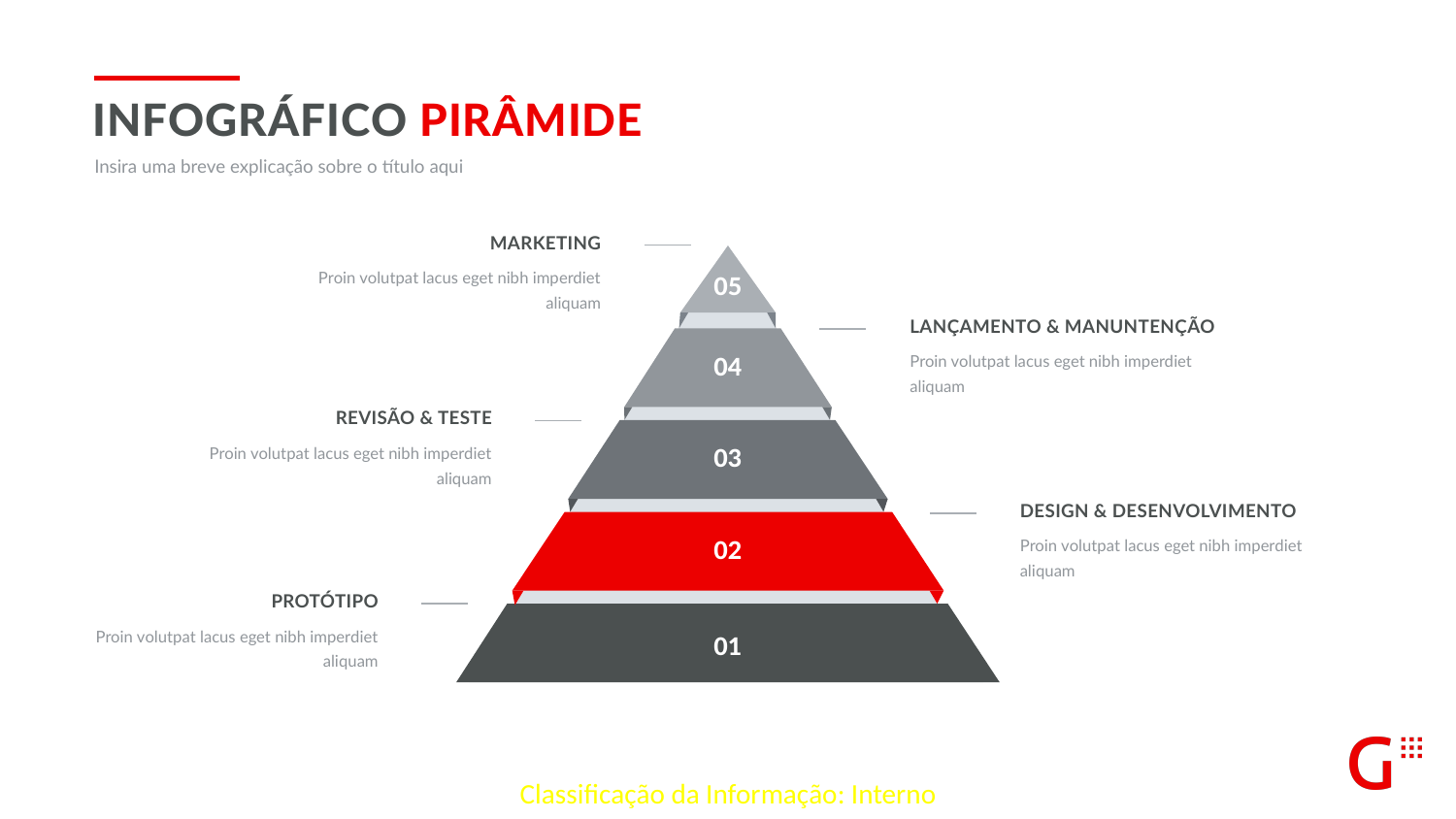

Infográfico pirâmide
Insira uma breve explicação sobre o título aqui
marketing
Proin volutpat lacus eget nibh imperdiet aliquam

05
Lançamento & manuntenção
Proin volutpat lacus eget nibh imperdiet aliquam

04
Revisão & teste
Proin volutpat lacus eget nibh imperdiet aliquam

03
Design & desenvolvimento
Proin volutpat lacus eget nibh imperdiet aliquam

02
protótipo
Proin volutpat lacus eget nibh imperdiet aliquam

01